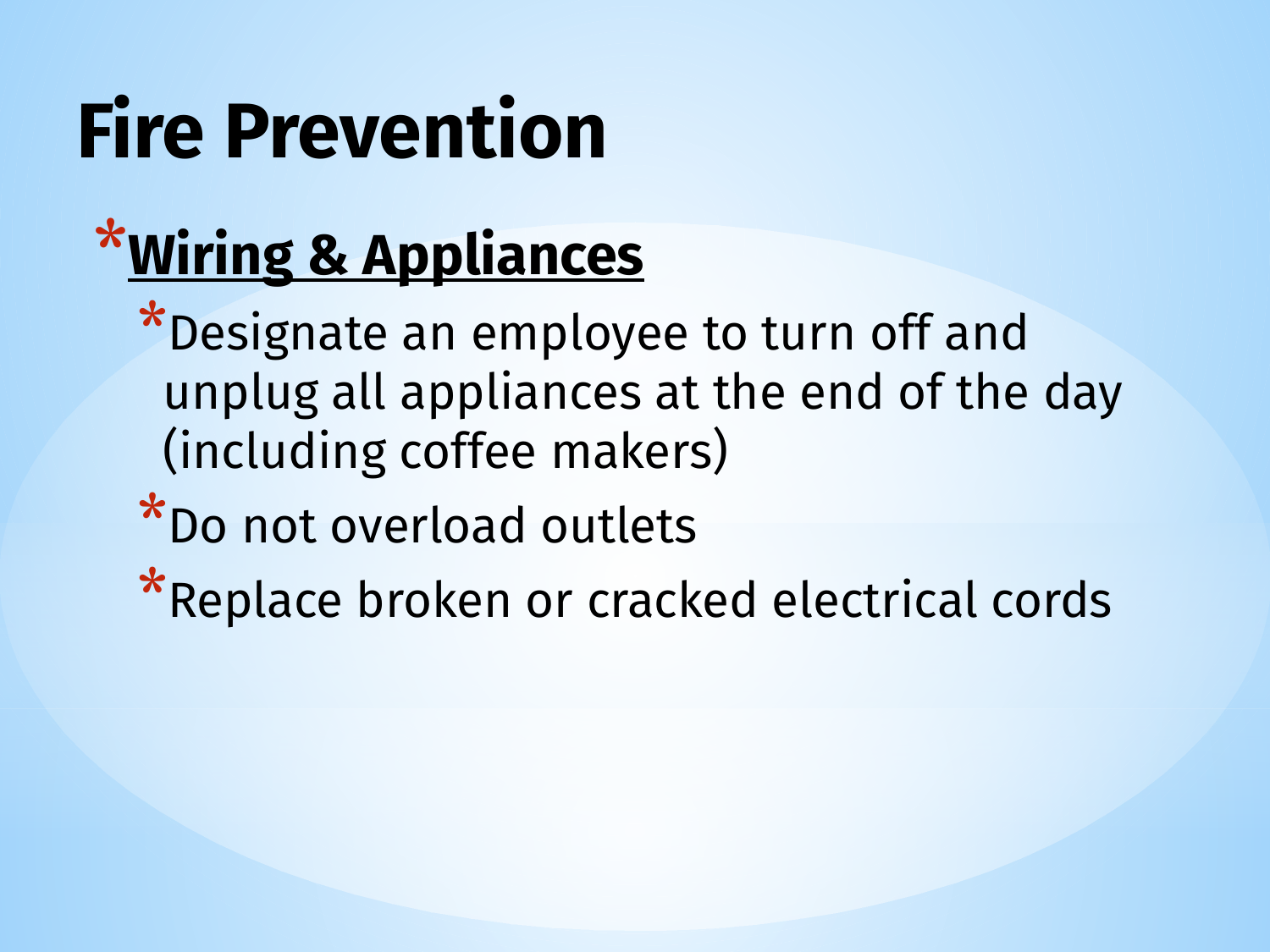

# Fire Prevention
Wiring & Appliances
Designate an employee to turn off and unplug all appliances at the end of the day (including coffee makers)
Do not overload outlets
Replace broken or cracked electrical cords